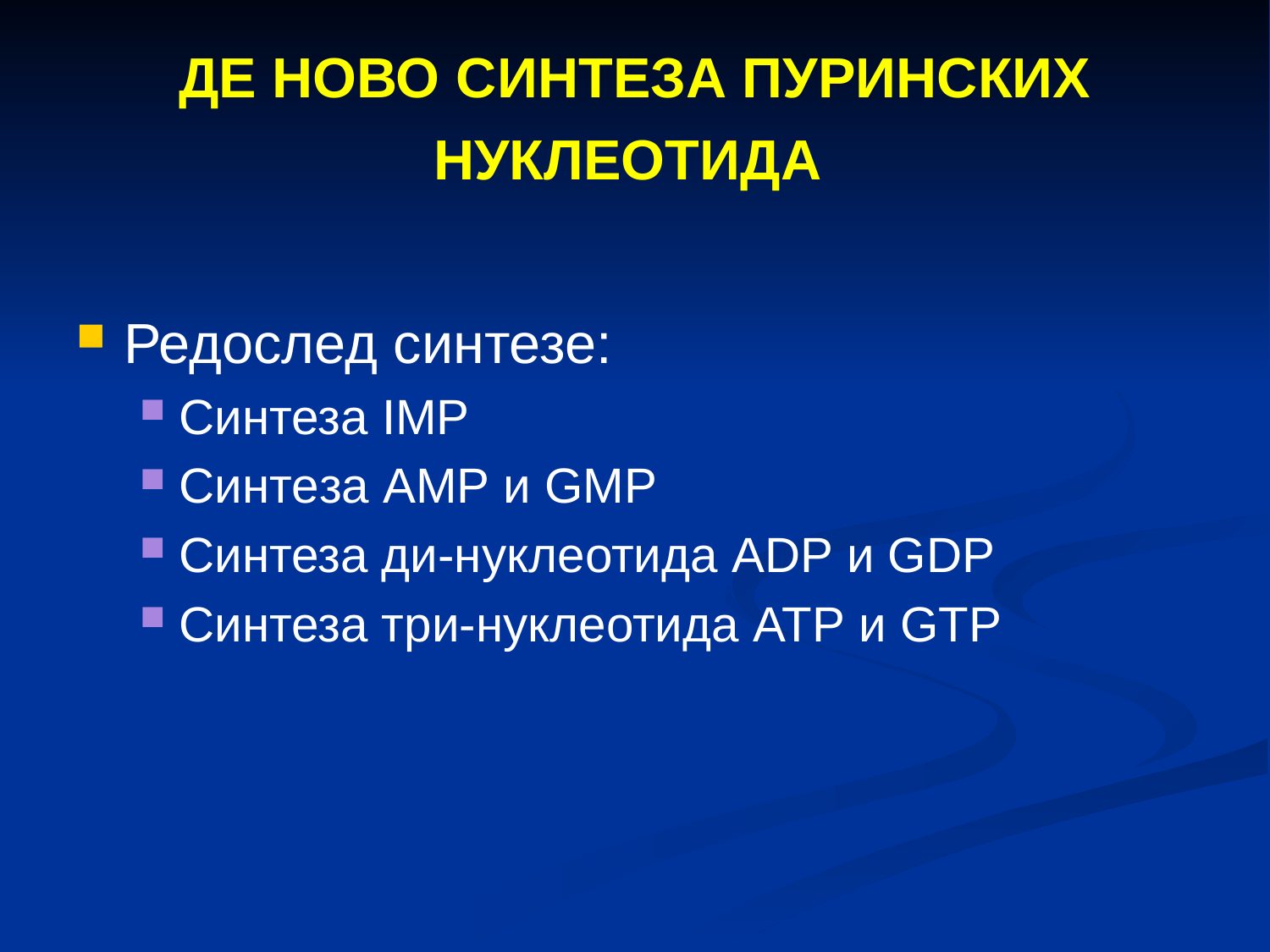

# ДЕ НОВО СИНТЕЗА ПУРИНСКИХ НУКЛЕОТИДА

Редослед синтезе:
Синтеза IMP
Синтеза AMP и GMP
Синтеза ди-нуклеотида ADP и GDP
Синтеза три-нуклеотида ATP и GTP